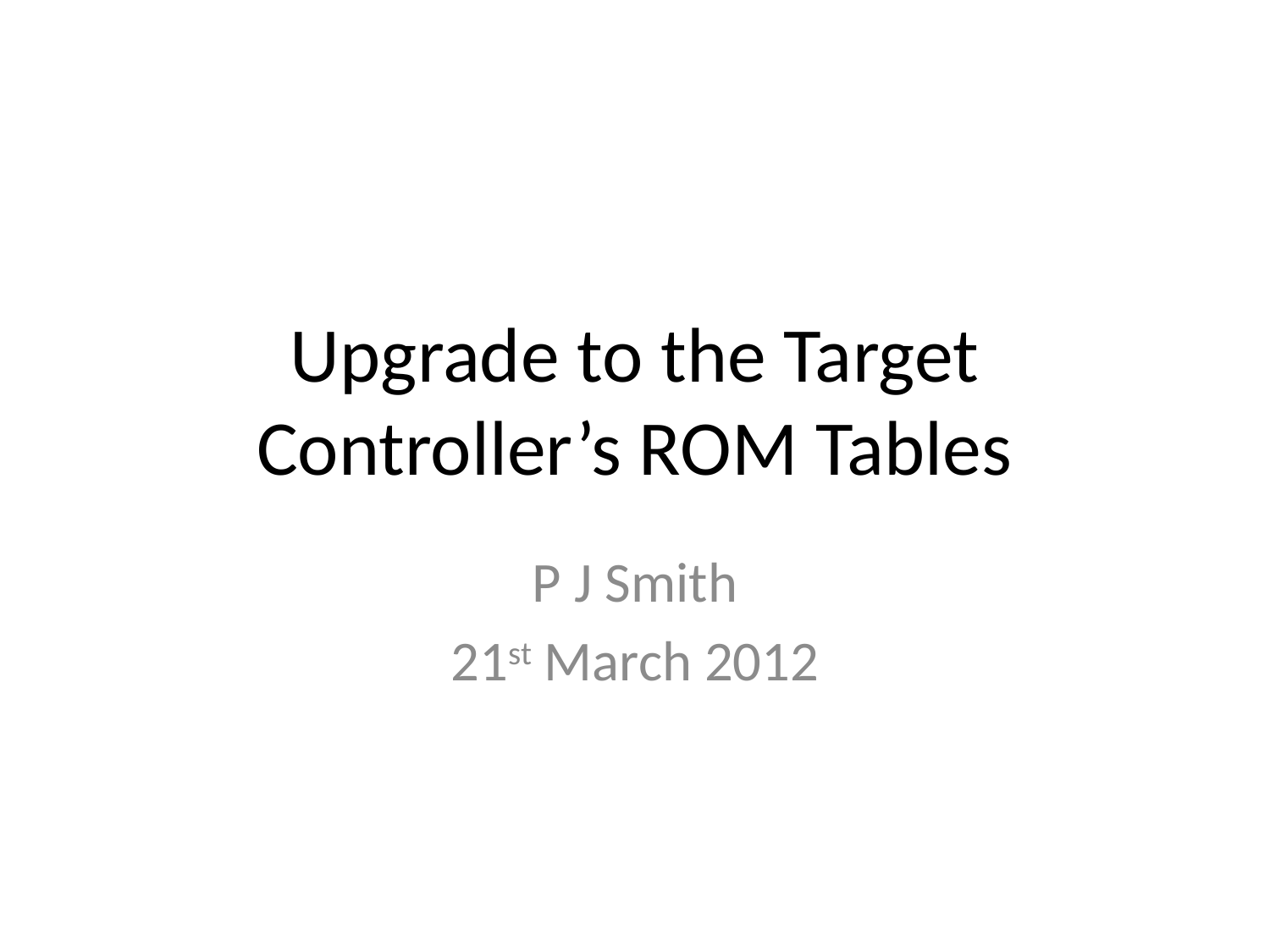

# Upgrade to the Target Controller’s ROM Tables
P J Smith
21st March 2012